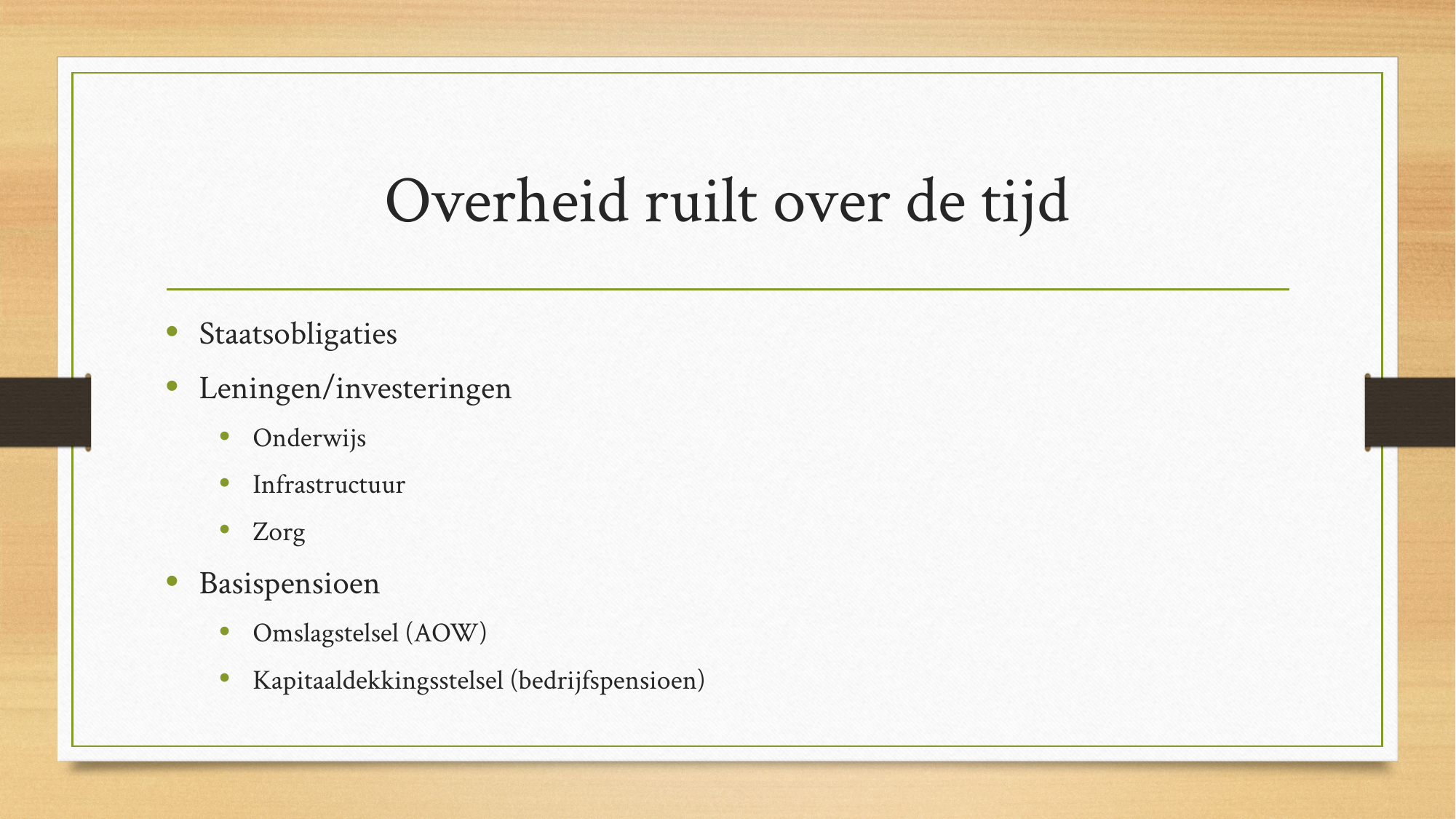

# Overheid ruilt over de tijd
Staatsobligaties
Leningen/investeringen
Onderwijs
Infrastructuur
Zorg
Basispensioen
Omslagstelsel (AOW)
Kapitaaldekkingsstelsel (bedrijfspensioen)